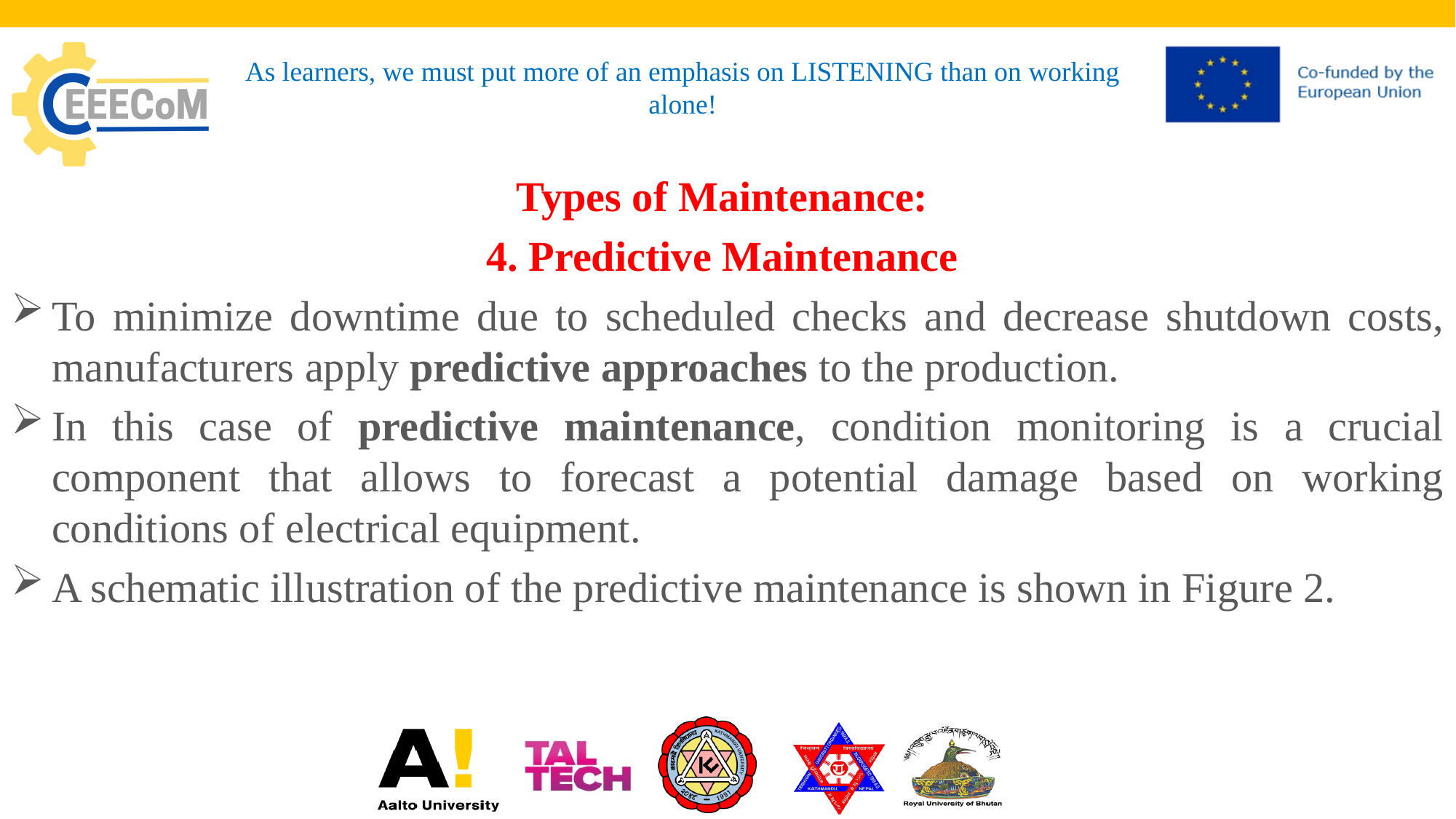

# As learners, we must put more of an emphasis on LISTENING than on working alone!
Types of Maintenance:
4. Predictive Maintenance
To minimize downtime due to scheduled checks and decrease shutdown costs, manufacturers apply predictive approaches to the production.
In this case of predictive maintenance, condition monitoring is a crucial component that allows to forecast a potential damage based on working conditions of electrical equipment.
A schematic illustration of the predictive maintenance is shown in Figure 2.